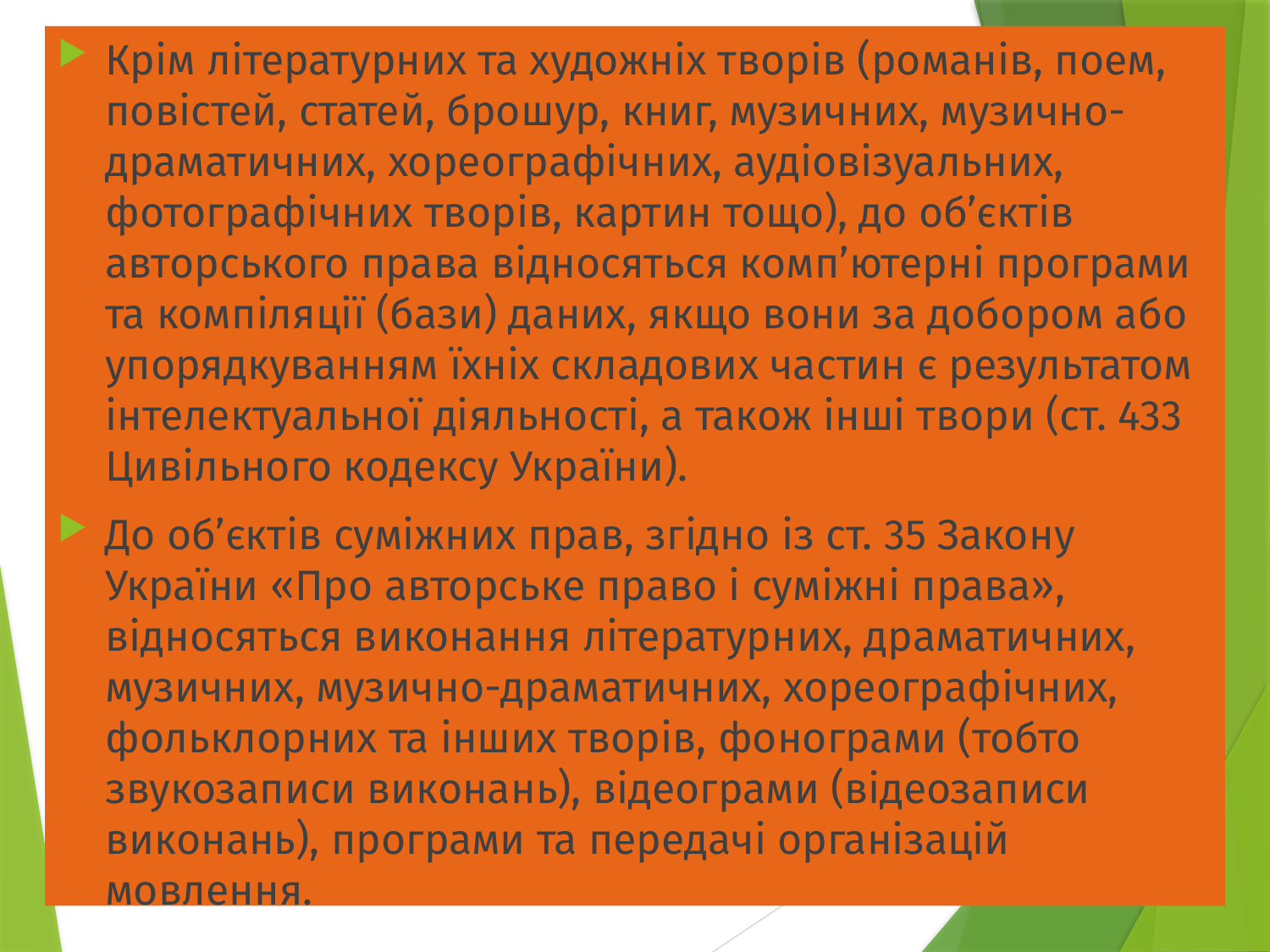

Крім літературних та художніх творів (романів, поем, повістей, статей, брошур, книг, музичних, музично-драматичних, хореографічних, аудіовізуальних, фотографічних творів, картин тощо), до об’єктів авторського права відносяться комп’ютерні програми та компіляції (бази) даних, якщо вони за добором або упорядкуванням їхніх складових частин є результатом інтелектуальної діяльності, а також інші твори (ст. 433 Цивільного кодексу України).
До об’єктів суміжних прав, згідно із ст. 35 Закону України «Про авторське право і суміжні права», відносяться виконання літературних, драматичних, музичних, музично-драматичних, хореографічних, фольклорних та інших творів, фонограми (тобто звукозаписи виконань), відеограми (відеозаписи виконань), програми та передачі організацій мовлення.